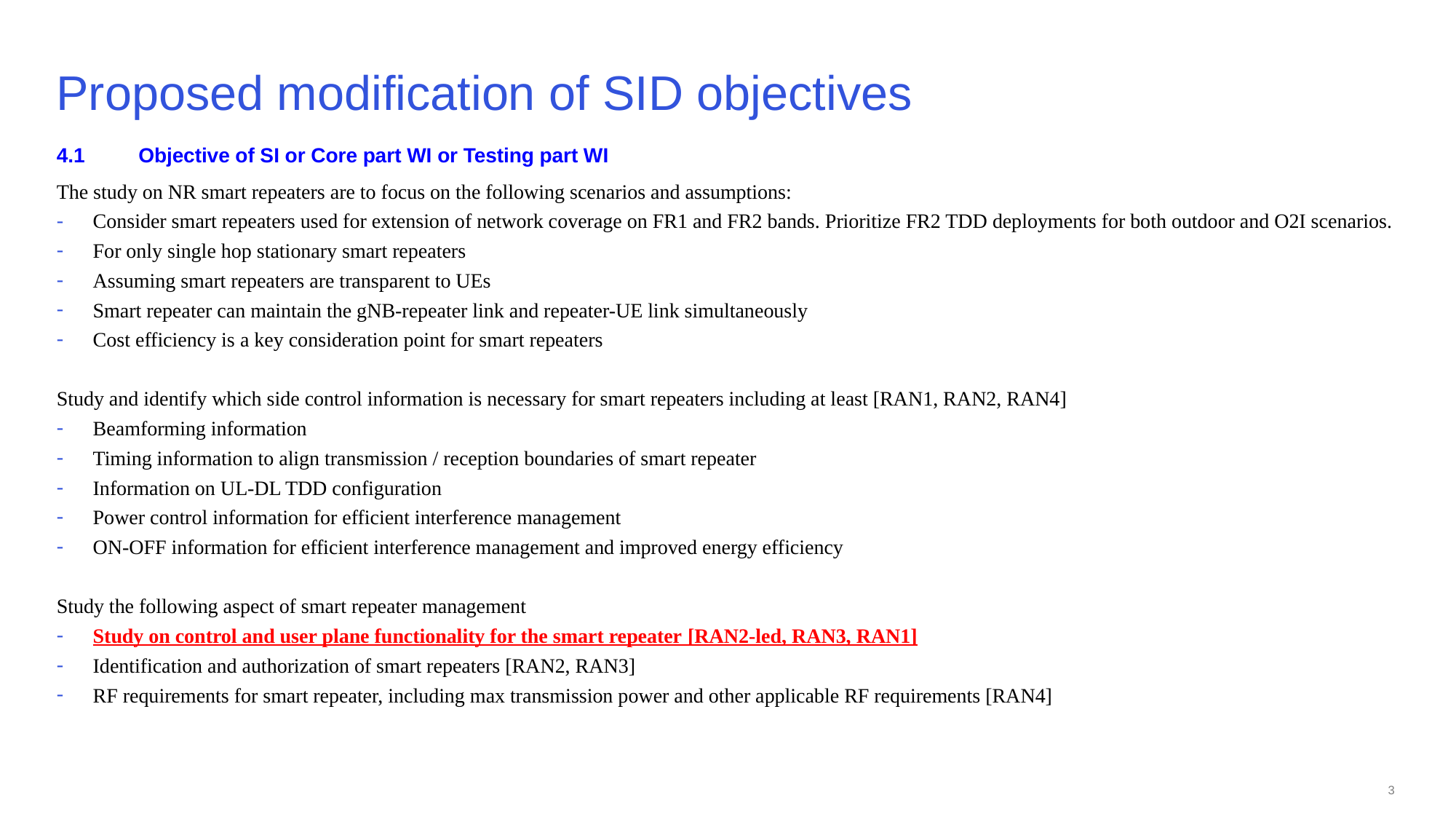

# Proposed modification of SID objectives
4.1	Objective of SI or Core part WI or Testing part WI
The study on NR smart repeaters are to focus on the following scenarios and assumptions:
Consider smart repeaters used for extension of network coverage on FR1 and FR2 bands. Prioritize FR2 TDD deployments for both outdoor and O2I scenarios.
For only single hop stationary smart repeaters
Assuming smart repeaters are transparent to UEs
Smart repeater can maintain the gNB-repeater link and repeater-UE link simultaneously
Cost efficiency is a key consideration point for smart repeaters

Study and identify which side control information is necessary for smart repeaters including at least [RAN1, RAN2, RAN4]
Beamforming information
Timing information to align transmission / reception boundaries of smart repeater
Information on UL-DL TDD configuration
Power control information for efficient interference management
ON-OFF information for efficient interference management and improved energy efficiency

Study the following aspect of smart repeater management
Study on control and user plane functionality for the smart repeater [RAN2-led, RAN3, RAN1]
Identification and authorization of smart repeaters [RAN2, RAN3]
RF requirements for smart repeater, including max transmission power and other applicable RF requirements [RAN4]